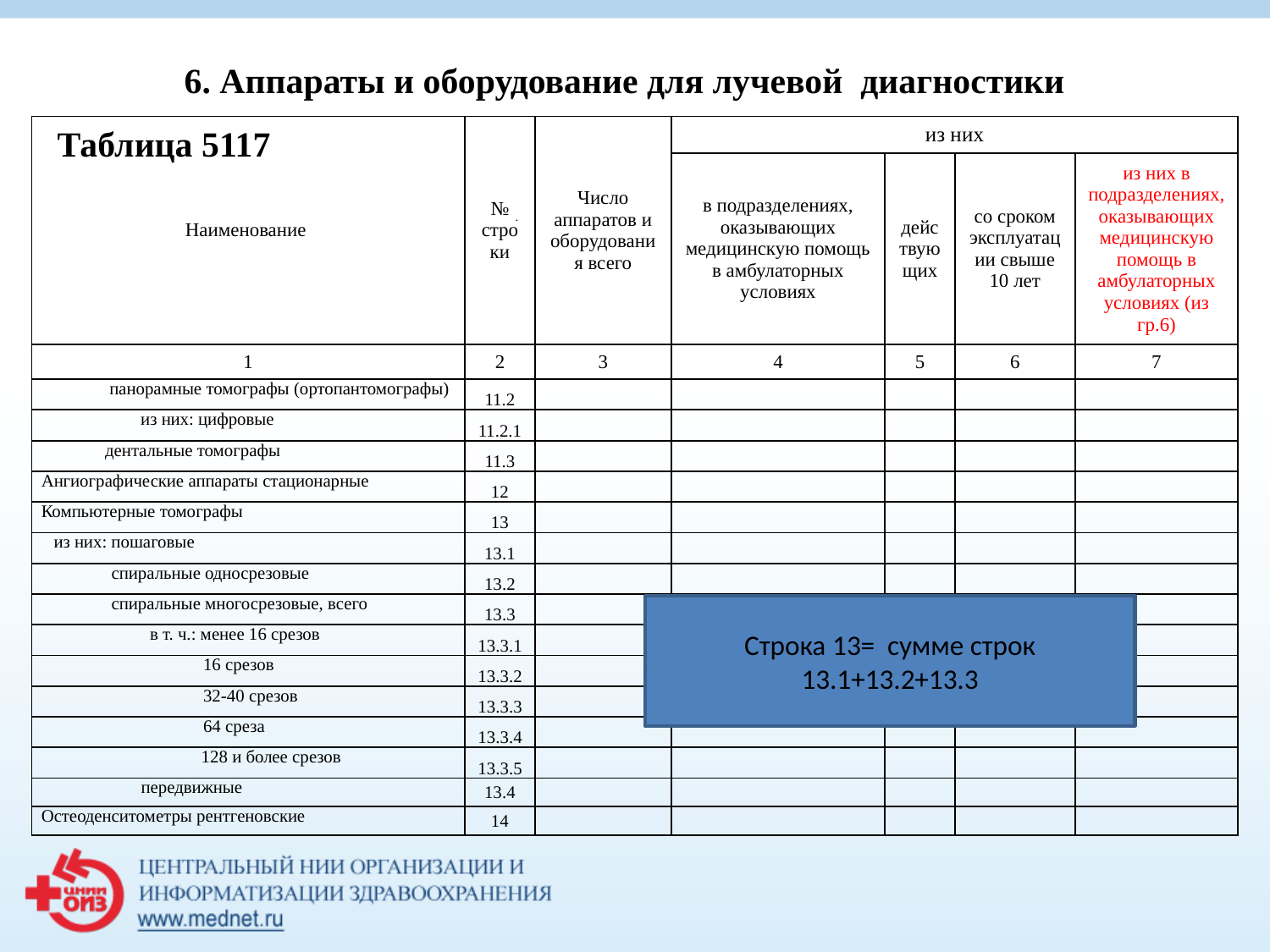

6. Аппараты и оборудование для лучевой  диагностики
Таблица 5117
| Наименование | № строки | Число аппаратов и оборудования всего | из них |  |  |  |
| --- | --- | --- | --- | --- | --- | --- |
|  |  |  | в подразделениях, оказывающих медицинскую помощь в амбулаторных условиях | действующих | со сроком эксплуатации свыше 10 лет | из них в подразделениях, оказывающих медицинскую помощь в амбулаторных условиях (из гр.6) |
| 1 | 2 | 3 | 4 | 5 | 6 | 7 |
| панорамные томографы (ортопантомографы) | 11.2 |  |  |  |  |  |
| из них: цифровые | 11.2.1 |  |  |  |  |  |
| дентальные томографы | 11.3 |  |  |  |  |  |
| Ангиографические аппараты стационарные | 12 |  |  |  |  |  |
| Компьютерные томографы | 13 |  |  |  |  |  |
| из них: пошаговые | 13.1 |  |  |  |  |  |
| спиральные односрезовые | 13.2 |  |  |  |  |  |
| спиральные многосрезовые, всего | 13.3 |  |  |  |  |  |
| в т. ч.: менее 16 срезов | 13.3.1 |  |  |  |  |  |
| 16 срезов | 13.3.2 |  |  |  |  |  |
| 32-40 срезов | 13.3.3 |  |  |  |  |  |
| 64 среза | 13.3.4 |  |  |  |  |  |
| 128 и более срезов | 13.3.5 |  |  |  |  |  |
| передвижные | 13.4 |  |  |  |  |  |
| Остеоденситометры рентгеновские | 14 |  |  |  |  |  |

Строка 13=  сумме строк 13.1+13.2+13.3